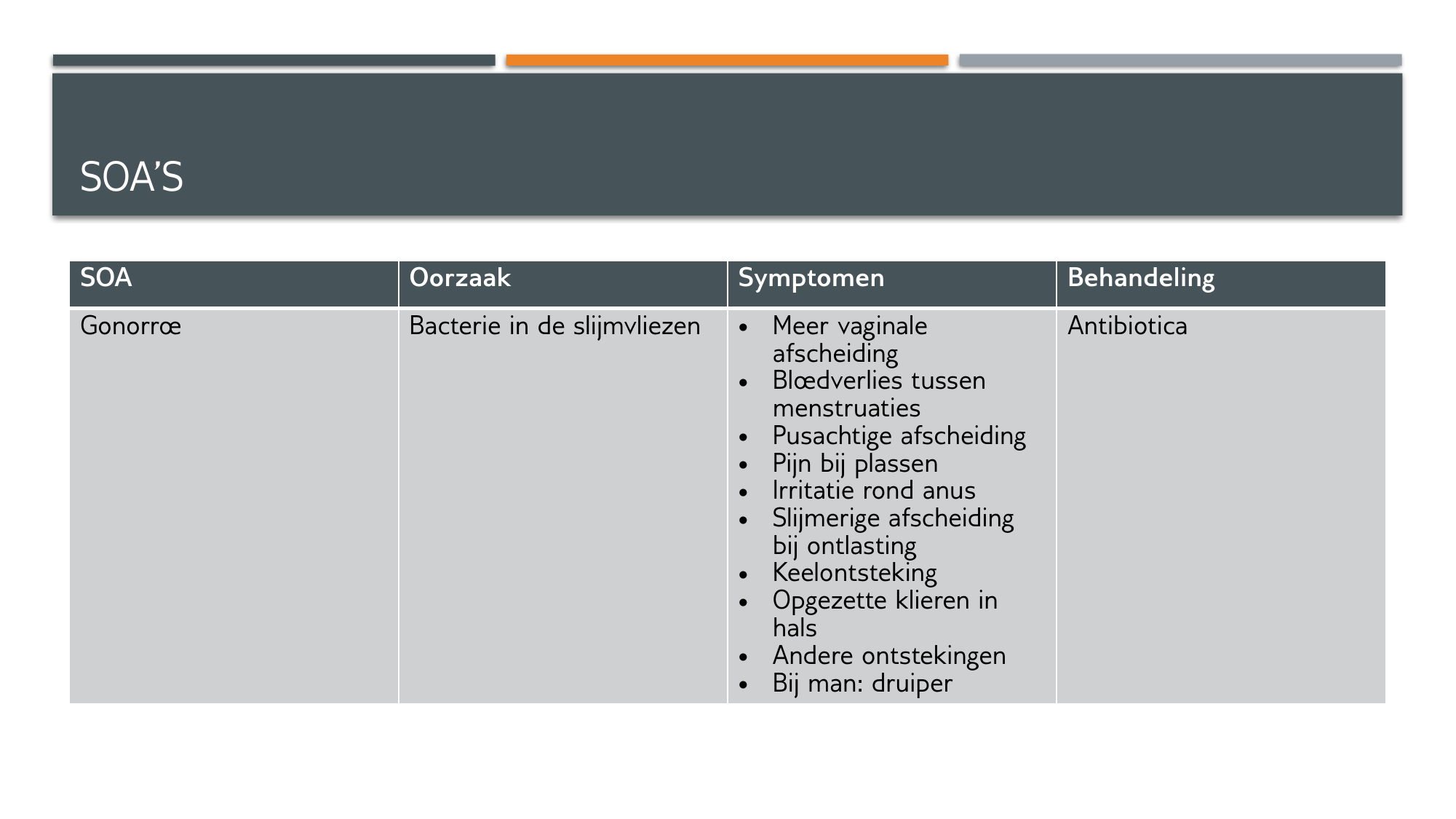

# Soa’s

| SOA | Oorzaak | Symptomen | Behandeling |
| --- | --- | --- | --- |
| Gonorroe | Bacterie in de slijmvliezen | Meer vaginale afscheiding Bloedverlies tussen menstruaties Pusachtige afscheiding Pijn bij plassen Irritatie rond anus Slijmerige afscheiding bij ontlasting Keelontsteking Opgezette klieren in hals Andere ontstekingen Bij man: druiper | Antibiotica |